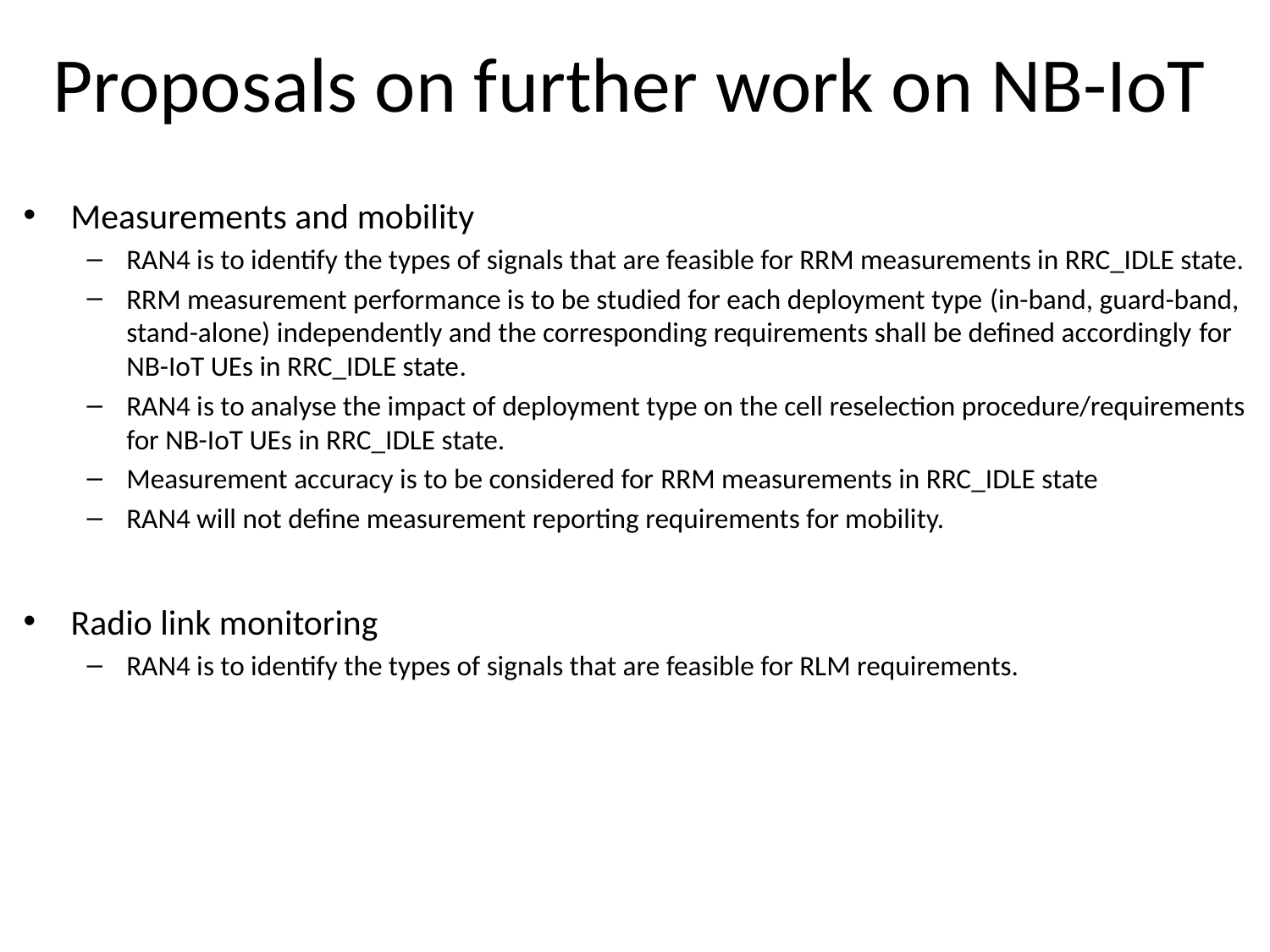

# Proposals on further work on NB-IoT

Measurements and mobility
RAN4 is to identify the types of signals that are feasible for RRM measurements in RRC_IDLE state.
RRM measurement performance is to be studied for each deployment type (in-band, guard-band, stand-alone) independently and the corresponding requirements shall be defined accordingly for NB-IoT UEs in RRC_IDLE state.
RAN4 is to analyse the impact of deployment type on the cell reselection procedure/requirements for NB-IoT UEs in RRC_IDLE state.
Measurement accuracy is to be considered for RRM measurements in RRC_IDLE state
RAN4 will not define measurement reporting requirements for mobility.

Radio link monitoring
RAN4 is to identify the types of signals that are feasible for RLM requirements.